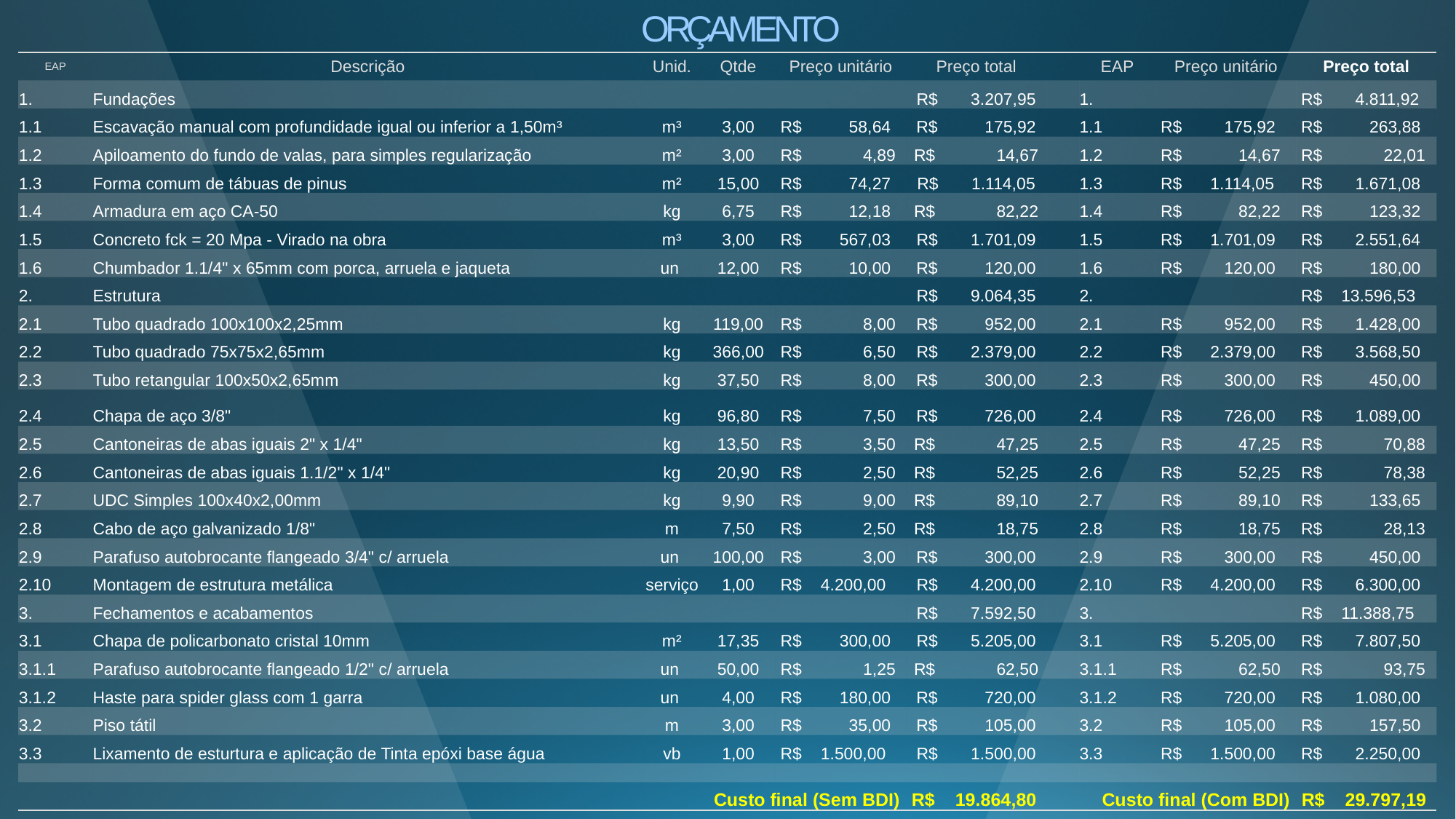

ORÇAMENTO
| EAP | Descrição | Unid. | Qtde | Preço unitário | Preço total |  | EAP | Preço unitário | Preço total |
| --- | --- | --- | --- | --- | --- | --- | --- | --- | --- |
| 1. | Fundações |  |  |  | R$ 3.207,95 |  | 1. |  | R$ 4.811,92 |
| 1.1 | Escavação manual com profundidade igual ou inferior a 1,50m³ | m³ | 3,00 | R$ 58,64 | R$ 175,92 |  | 1.1 | R$ 175,92 | R$ 263,88 |
| 1.2 | Apiloamento do fundo de valas, para simples regularização | m² | 3,00 | R$ 4,89 | R$ 14,67 |  | 1.2 | R$ 14,67 | R$ 22,01 |
| 1.3 | Forma comum de tábuas de pinus | m² | 15,00 | R$ 74,27 | R$ 1.114,05 |  | 1.3 | R$ 1.114,05 | R$ 1.671,08 |
| 1.4 | Armadura em aço CA-50 | kg | 6,75 | R$ 12,18 | R$ 82,22 |  | 1.4 | R$ 82,22 | R$ 123,32 |
| 1.5 | Concreto fck = 20 Mpa - Virado na obra | m³ | 3,00 | R$ 567,03 | R$ 1.701,09 |  | 1.5 | R$ 1.701,09 | R$ 2.551,64 |
| 1.6 | Chumbador 1.1/4" x 65mm com porca, arruela e jaqueta | un | 12,00 | R$ 10,00 | R$ 120,00 |  | 1.6 | R$ 120,00 | R$ 180,00 |
| 2. | Estrutura |  |  |  | R$ 9.064,35 |  | 2. |  | R$ 13.596,53 |
| 2.1 | Tubo quadrado 100x100x2,25mm | kg | 119,00 | R$ 8,00 | R$ 952,00 |  | 2.1 | R$ 952,00 | R$ 1.428,00 |
| 2.2 | Tubo quadrado 75x75x2,65mm | kg | 366,00 | R$ 6,50 | R$ 2.379,00 |  | 2.2 | R$ 2.379,00 | R$ 3.568,50 |
| 2.3 | Tubo retangular 100x50x2,65mm | kg | 37,50 | R$ 8,00 | R$ 300,00 |  | 2.3 | R$ 300,00 | R$ 450,00 |
| 2.4 | Chapa de aço 3/8" | kg | 96,80 | R$ 7,50 | R$ 726,00 |  | 2.4 | R$ 726,00 | R$ 1.089,00 |
| 2.5 | Cantoneiras de abas iguais 2" x 1/4" | kg | 13,50 | R$ 3,50 | R$ 47,25 |  | 2.5 | R$ 47,25 | R$ 70,88 |
| 2.6 | Cantoneiras de abas iguais 1.1/2" x 1/4" | kg | 20,90 | R$ 2,50 | R$ 52,25 |  | 2.6 | R$ 52,25 | R$ 78,38 |
| 2.7 | UDC Simples 100x40x2,00mm | kg | 9,90 | R$ 9,00 | R$ 89,10 |  | 2.7 | R$ 89,10 | R$ 133,65 |
| 2.8 | Cabo de aço galvanizado 1/8" | m | 7,50 | R$ 2,50 | R$ 18,75 |  | 2.8 | R$ 18,75 | R$ 28,13 |
| 2.9 | Parafuso autobrocante flangeado 3/4" c/ arruela | un | 100,00 | R$ 3,00 | R$ 300,00 |  | 2.9 | R$ 300,00 | R$ 450,00 |
| 2.10 | Montagem de estrutura metálica | serviço | 1,00 | R$ 4.200,00 | R$ 4.200,00 |  | 2.10 | R$ 4.200,00 | R$ 6.300,00 |
| 3. | Fechamentos e acabamentos |  |  |  | R$ 7.592,50 |  | 3. |  | R$ 11.388,75 |
| 3.1 | Chapa de policarbonato cristal 10mm | m² | 17,35 | R$ 300,00 | R$ 5.205,00 |  | 3.1 | R$ 5.205,00 | R$ 7.807,50 |
| 3.1.1 | Parafuso autobrocante flangeado 1/2" c/ arruela | un | 50,00 | R$ 1,25 | R$ 62,50 |  | 3.1.1 | R$ 62,50 | R$ 93,75 |
| 3.1.2 | Haste para spider glass com 1 garra | un | 4,00 | R$ 180,00 | R$ 720,00 |  | 3.1.2 | R$ 720,00 | R$ 1.080,00 |
| 3.2 | Piso tátil | m | 3,00 | R$ 35,00 | R$ 105,00 |  | 3.2 | R$ 105,00 | R$ 157,50 |
| 3.3 | Lixamento de esturtura e aplicação de Tinta epóxi base água | vb | 1,00 | R$ 1.500,00 | R$ 1.500,00 |  | 3.3 | R$ 1.500,00 | R$ 2.250,00 |
|  |  |  |  |  |  |  |  |  |  |
| Custo final (Sem BDI) |  |  |  |  | R$ 19.864,80 |  | Custo final (Com BDI) |  | R$ 29.797,19 |